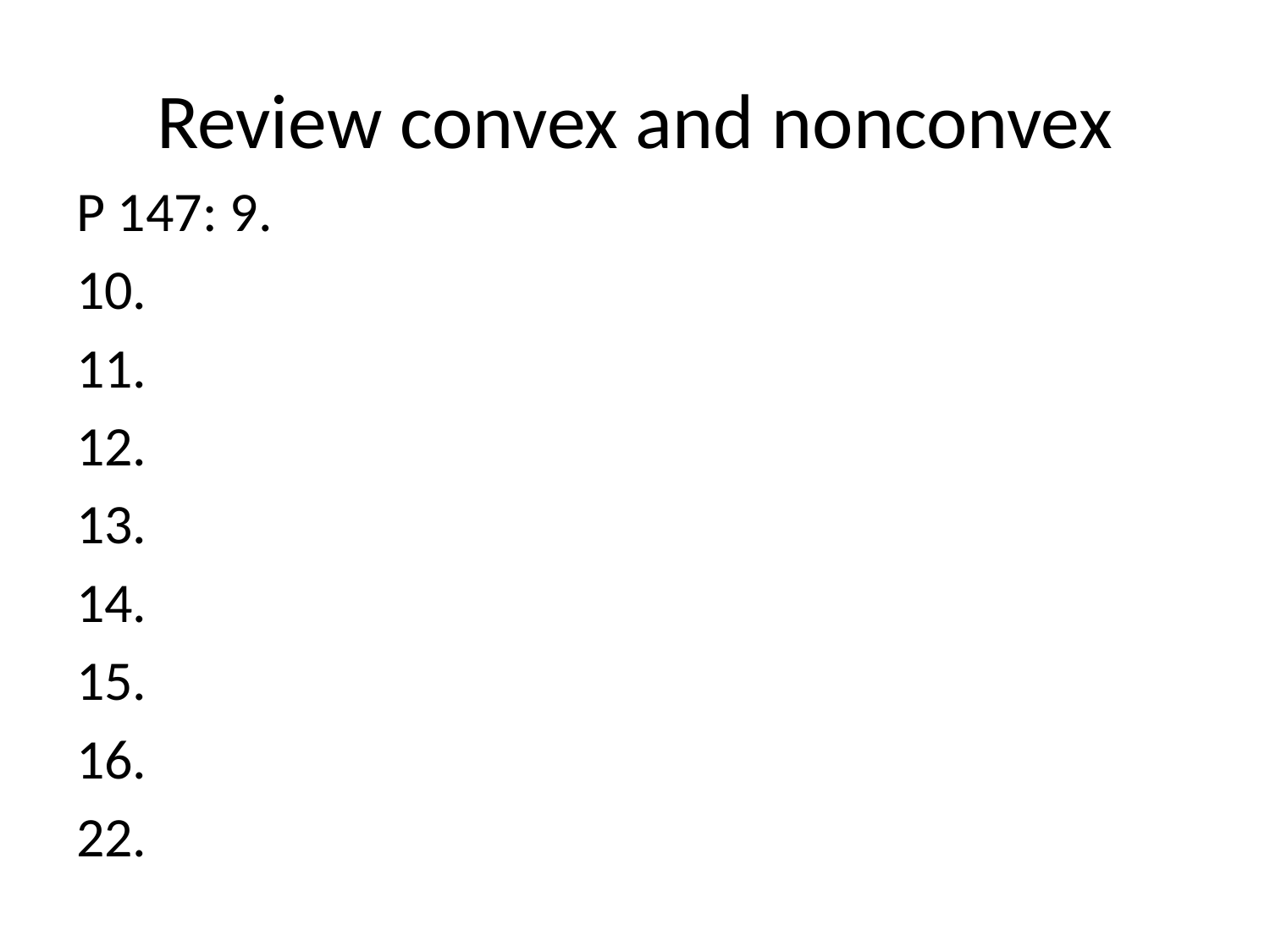

# Review convex and nonconvex
P 147: 9.
10.
11.
12.
13.
14.
15.
16.
22.